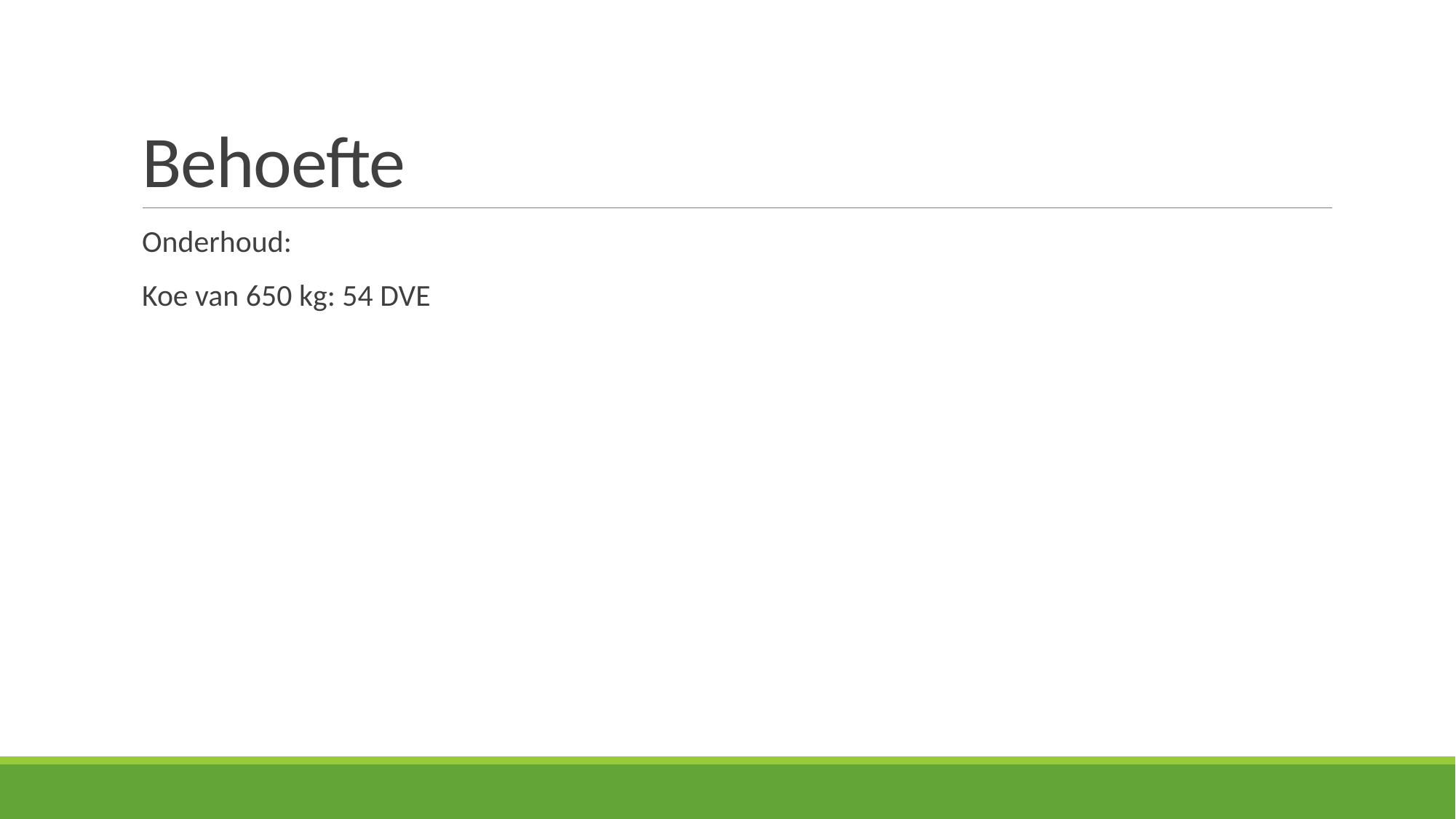

# Behoefte
Onderhoud:
Koe van 650 kg: 54 DVE